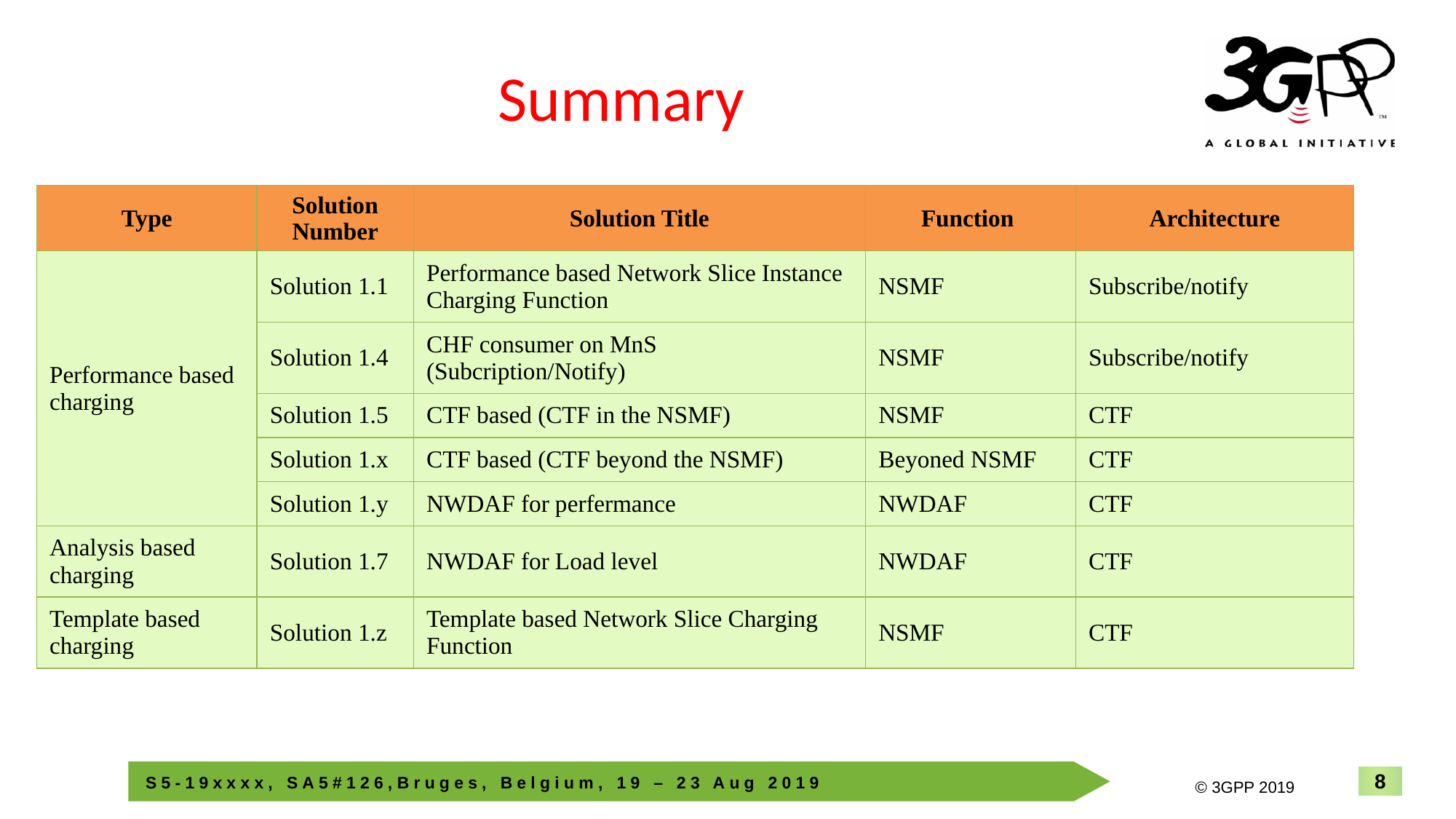

# Summary
| Type | Solution Number | Solution Title | Function | Architecture |
| --- | --- | --- | --- | --- |
| Performance based charging | Solution 1.1 | Performance based Network Slice Instance Charging Function | NSMF | Subscribe/notify |
|  | Solution 1.4 | CHF consumer on MnS (Subcription/Notify) | NSMF | Subscribe/notify |
|  | Solution 1.5 | CTF based (CTF in the NSMF) | NSMF | CTF |
|  | Solution 1.x | CTF based (CTF beyond the NSMF) | Beyoned NSMF | CTF |
|  | Solution 1.y | NWDAF for perfermance | NWDAF | CTF |
| Analysis based charging | Solution 1.7 | NWDAF for Load level | NWDAF | CTF |
| Template based charging | Solution 1.z | Template based Network Slice Charging Function | NSMF | CTF |